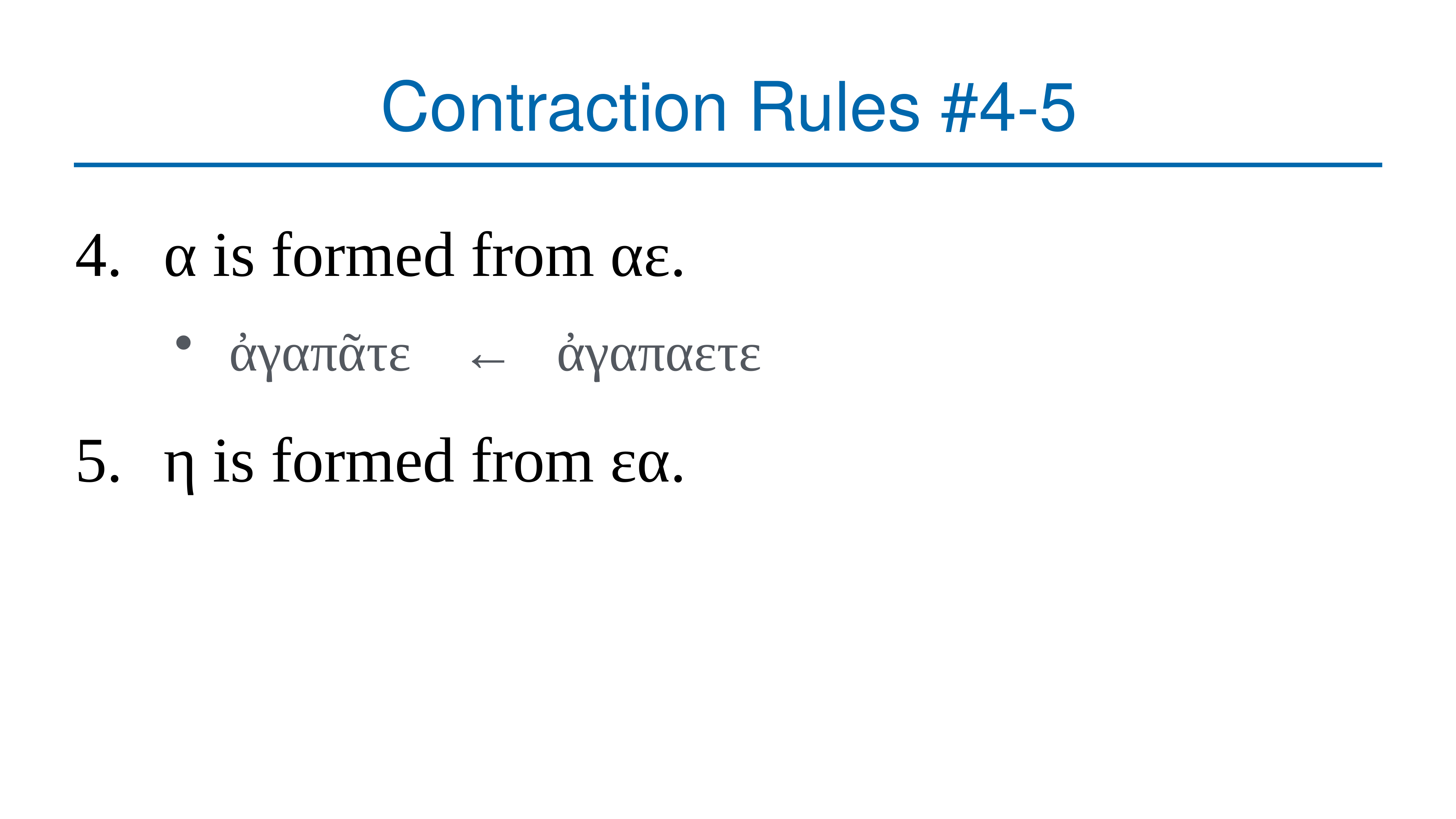

# Contraction Rules #4-5
α is formed from αε.
ἀγαπᾶτε	 ←	ἀγαπαετε
η is formed from εα.